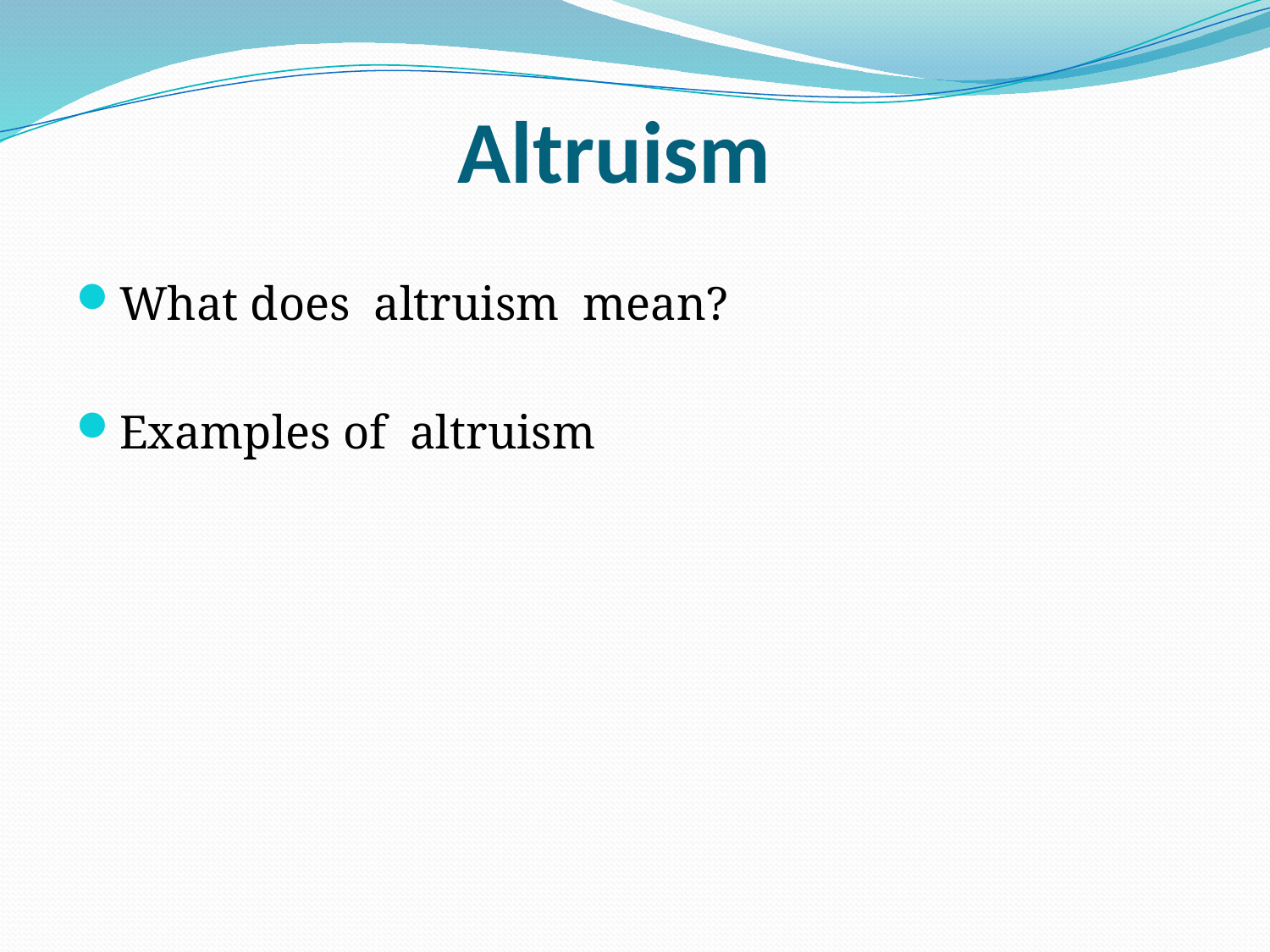

# Altruism
What does  altruism  mean?

Examples of  altruism